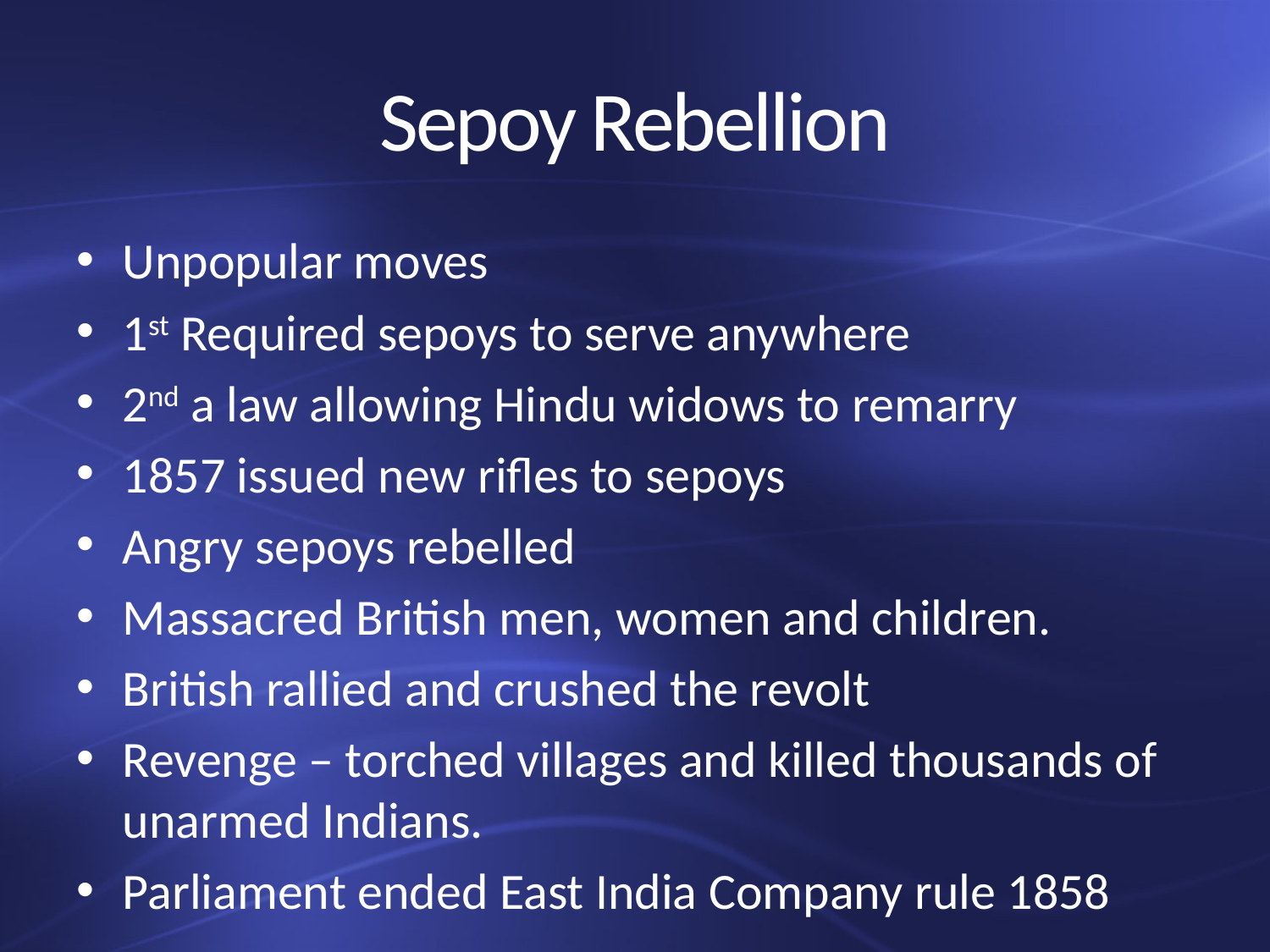

# Sepoy Rebellion
Unpopular moves
1st Required sepoys to serve anywhere
2nd a law allowing Hindu widows to remarry
1857 issued new rifles to sepoys
Angry sepoys rebelled
Massacred British men, women and children.
British rallied and crushed the revolt
Revenge – torched villages and killed thousands of unarmed Indians.
Parliament ended East India Company rule 1858